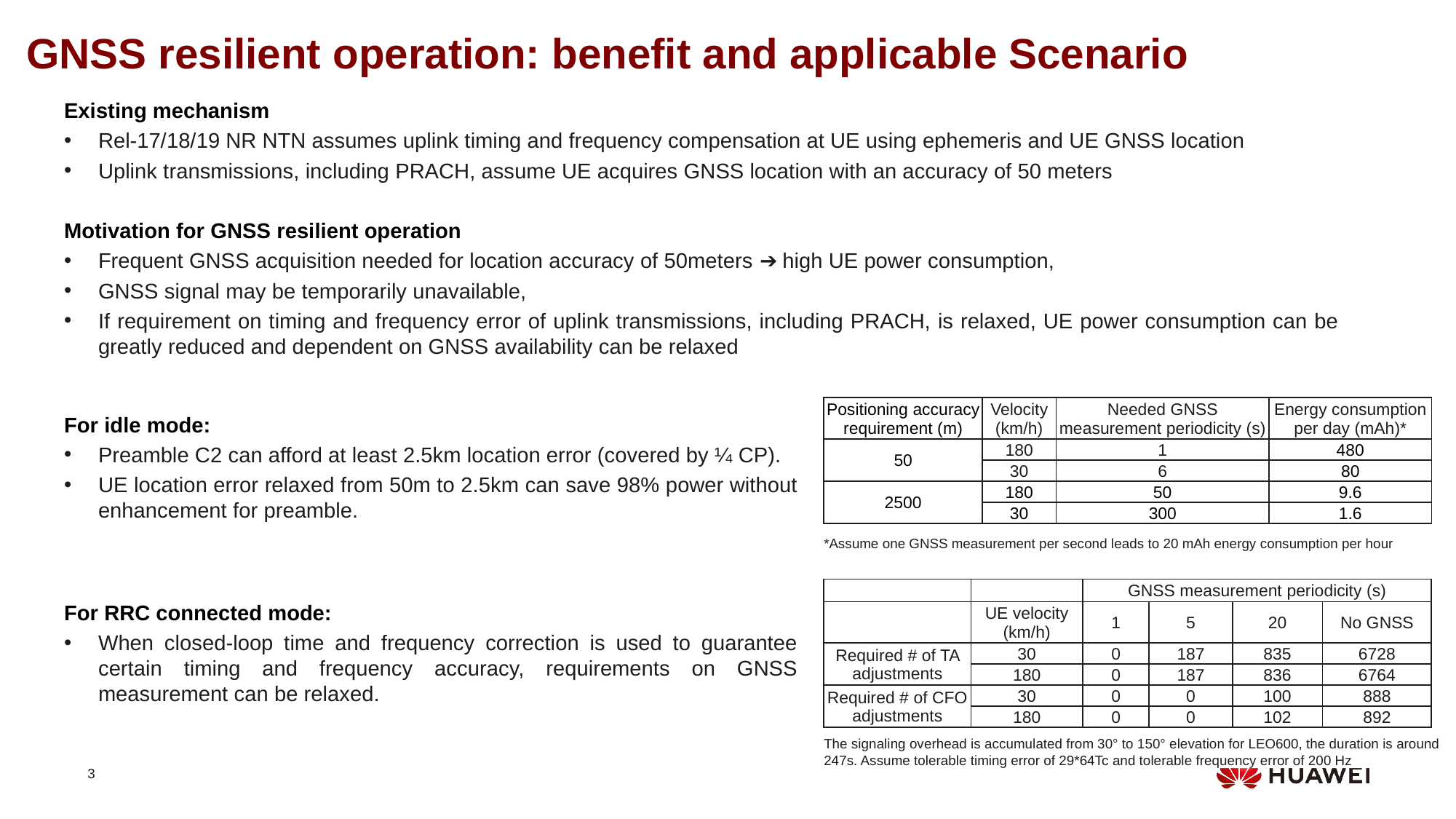

GNSS resilient operation: benefit and applicable Scenario
Existing mechanism
Rel-17/18/19 NR NTN assumes uplink timing and frequency compensation at UE using ephemeris and UE GNSS location
Uplink transmissions, including PRACH, assume UE acquires GNSS location with an accuracy of 50 meters

Motivation for GNSS resilient operation
Frequent GNSS acquisition needed for location accuracy of 50meters ➔ high UE power consumption,
GNSS signal may be temporarily unavailable,
If requirement on timing and frequency error of uplink transmissions, including PRACH, is relaxed, UE power consumption can be greatly reduced and dependent on GNSS availability can be relaxed
| Positioning accuracy requirement (m) | Velocity (km/h) | Needed GNSS measurement periodicity (s) | Energy consumption per day (mAh)\* |
| --- | --- | --- | --- |
| 50 | 180 | 1 | 480 |
|  | 30 | 6 | 80 |
| 2500 | 180 | 50 | 9.6 |
|  | 30 | 300 | 1.6 |
For idle mode:
Preamble C2 can afford at least 2.5km location error (covered by ¼ CP).
UE location error relaxed from 50m to 2.5km can save 98% power without enhancement for preamble.
*Assume one GNSS measurement per second leads to 20 mAh energy consumption per hour
|  |  | GNSS measurement periodicity (s) |  |  |  |
| --- | --- | --- | --- | --- | --- |
|  | UE velocity (km/h) | 1 | 5 | 20 | No GNSS |
| Required # of TA adjustments | 30 | 0 | 187 | 835 | 6728 |
|  | 180 | 0 | 187 | 836 | 6764 |
| Required # of CFO adjustments | 30 | 0 | 0 | 100 | 888 |
|  | 180 | 0 | 0 | 102 | 892 |
For RRC connected mode:
When closed-loop time and frequency correction is used to guarantee certain timing and frequency accuracy, requirements on GNSS measurement can be relaxed.
The signaling overhead is accumulated from 30° to 150° elevation for LEO600, the duration is around 247s. Assume tolerable timing error of 29*64Tc and tolerable frequency error of 200 Hz